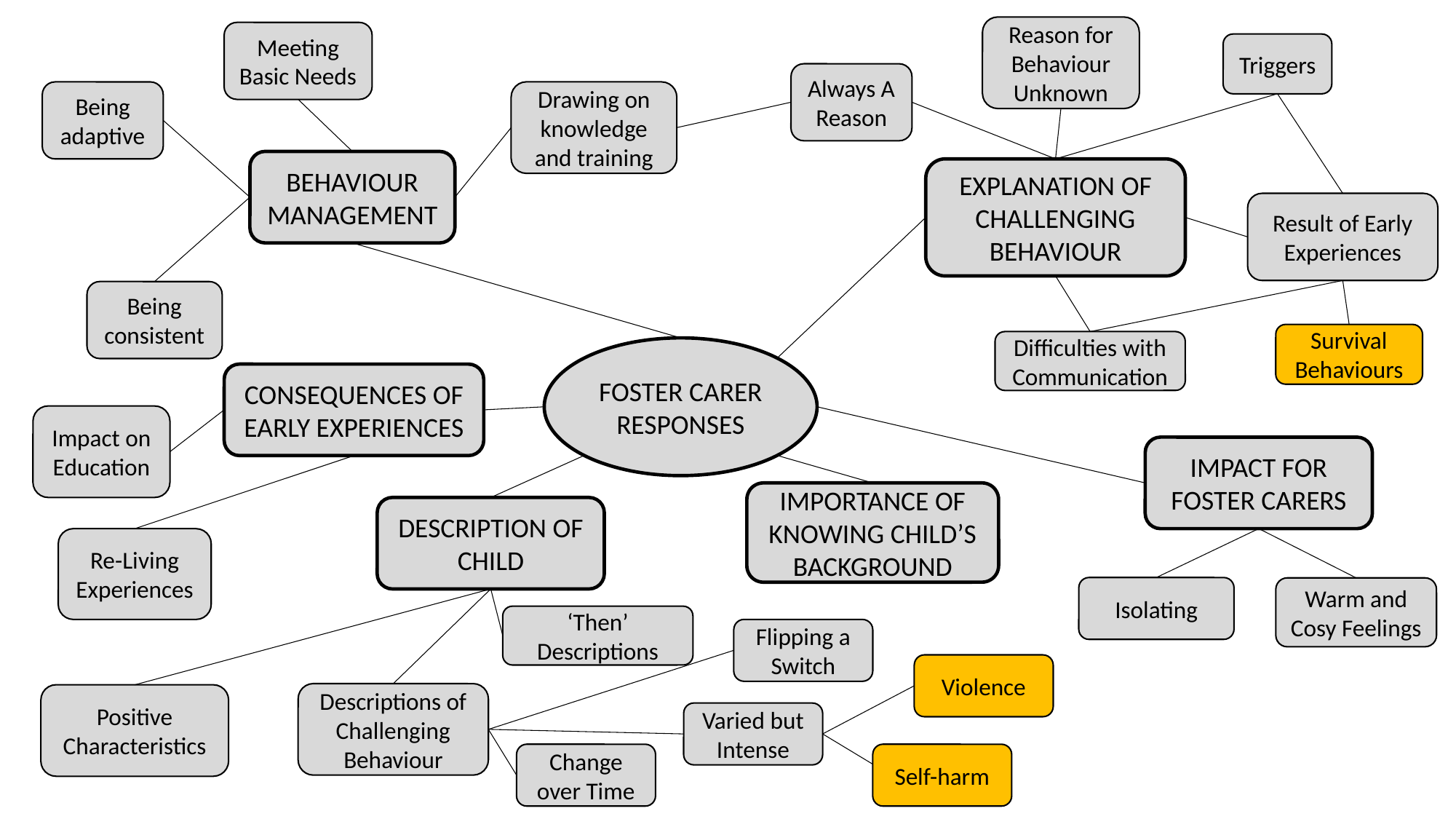

Reason for Behaviour Unknown
Meeting Basic Needs
Triggers
Always A Reason
Being adaptive
Drawing on knowledge and training
BEHAVIOUR MANAGEMENT
EXPLANATION OF CHALLENGING BEHAVIOUR
Result of Early Experiences
Being consistent
Survival Behaviours
Difficulties with Communication
FOSTER CARER RESPONSES
CONSEQUENCES OF EARLY EXPERIENCES
Impact on Education
IMPACT FOR FOSTER CARERS
IMPORTANCE OF KNOWING CHILD’S BACKGROUND
DESCRIPTION OF CHILD
Re-Living Experiences
Isolating
Warm and Cosy Feelings
‘Then’ Descriptions
Flipping a Switch
Violence
Descriptions of Challenging Behaviour
Positive Characteristics
Varied but Intense
Change over Time
Self-harm